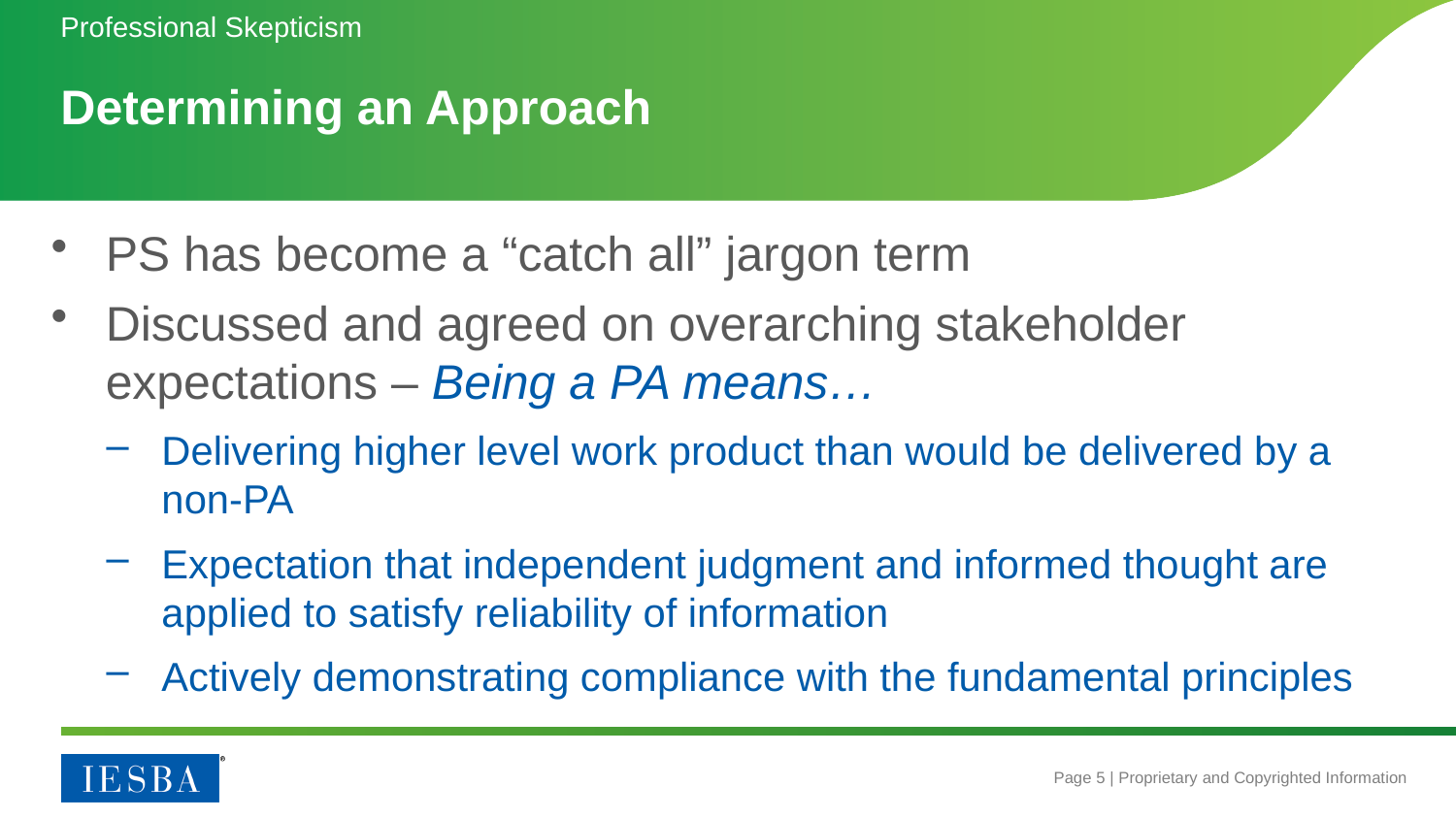

Professional Skepticism
# Determining an Approach
PS has become a “catch all” jargon term
Discussed and agreed on overarching stakeholder expectations – Being a PA means…
Delivering higher level work product than would be delivered by a non-PA
Expectation that independent judgment and informed thought are applied to satisfy reliability of information
Actively demonstrating compliance with the fundamental principles